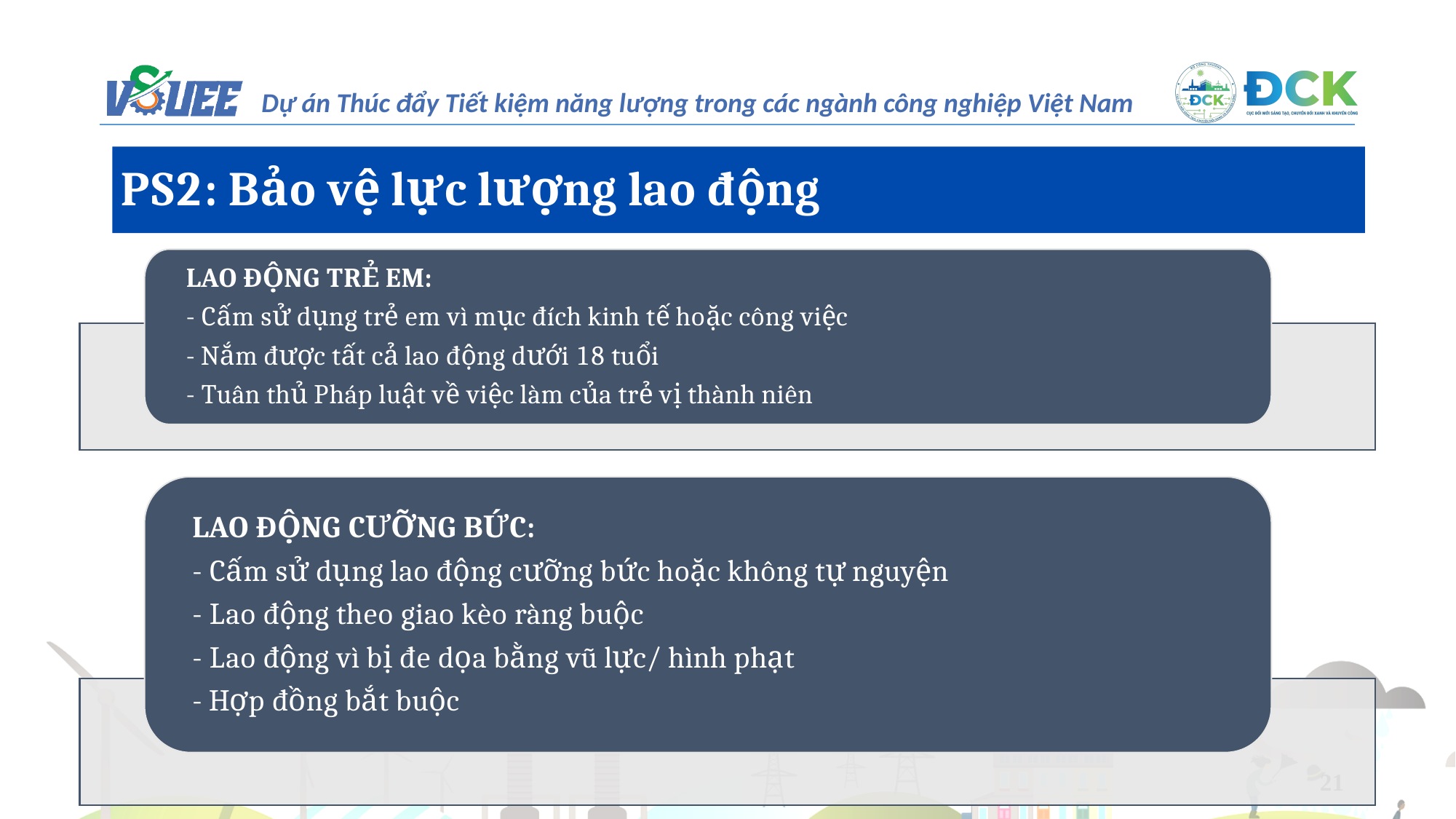

PS2: Bảo vệ lực lượng lao động
LAO ĐỘNG TRẺ EM:
- Cấm sử dụng trẻ em vì mục đích kinh tế hoặc công việc
- Nắm được tất cả lao động dưới 18 tuổi
- Tuân thủ Pháp luật về việc làm của trẻ vị thành niên

LAO ĐỘNG CƯỠNG BỨC:
- Cấm sử dụng lao động cưỡng bức hoặc không tự nguyện
- Lao động theo giao kèo ràng buộc
- Lao động vì bị đe dọa bằng vũ lực/ hình phạt
- Hợp đồng bắt buộc

21